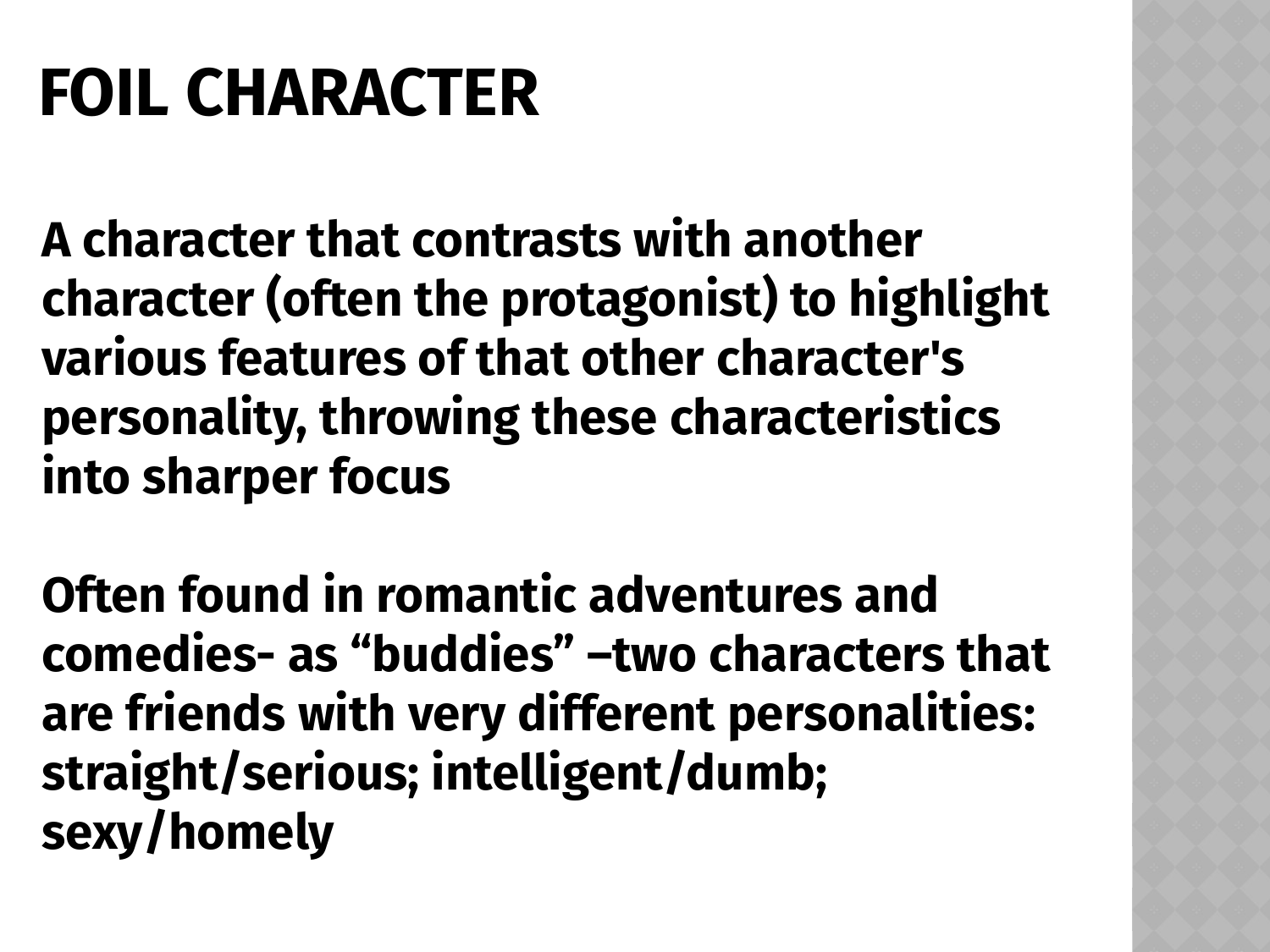

# Foil character
A character that contrasts with another character (often the protagonist) to highlight various features of that other character's personality, throwing these characteristics into sharper focus

Often found in romantic adventures and comedies- as “buddies” –two characters that are friends with very different personalities: straight/serious; intelligent/dumb; sexy/homely